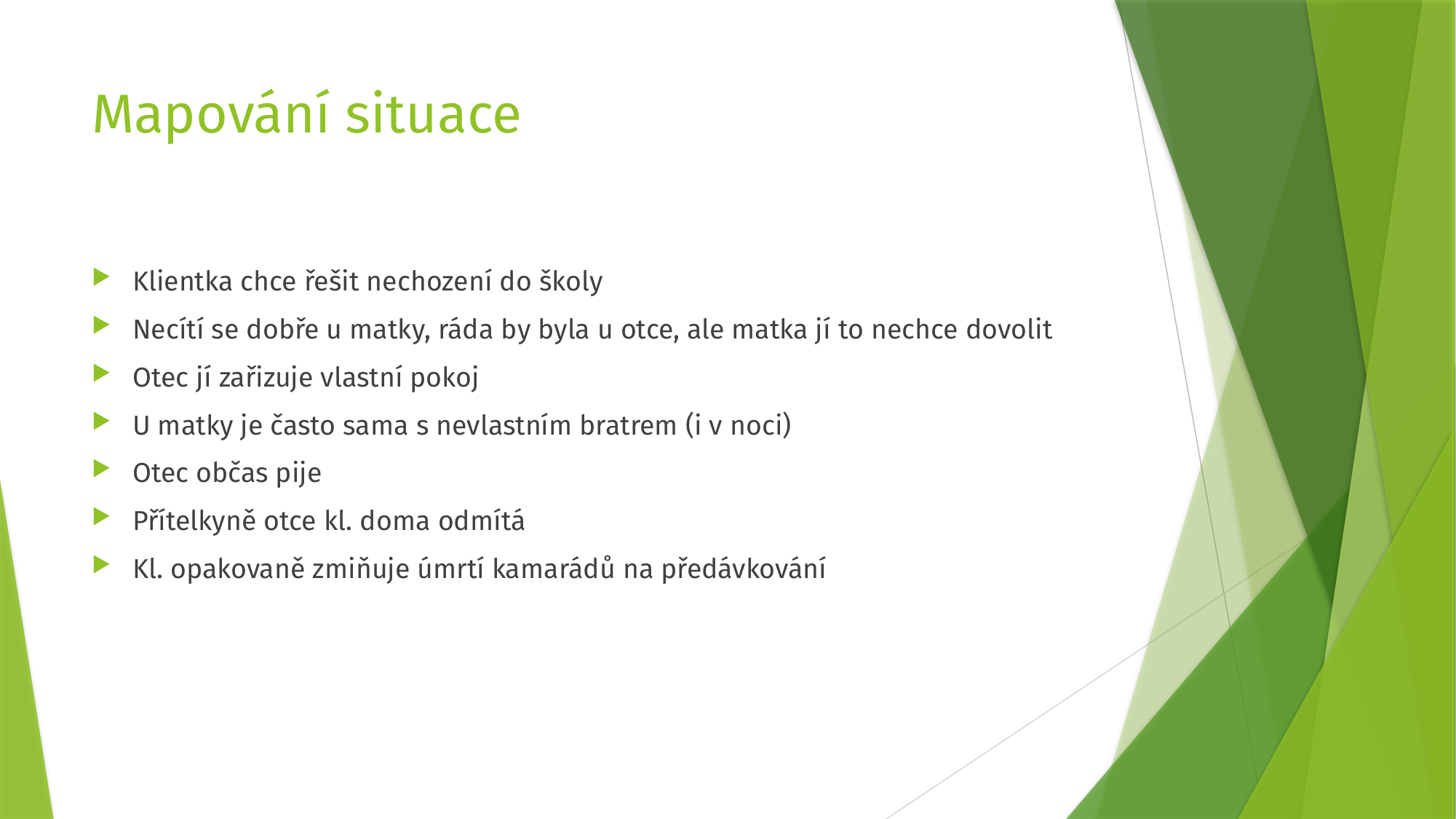

# Mapování situace
Klientka chce řešit nechození do školy
Necítí se dobře u matky, ráda by byla u otce, ale matka jí to nechce dovolit
Otec jí zařizuje vlastní pokoj
U matky je často sama s nevlastním bratrem (i v noci)
Otec občas pije
Přítelkyně otce kl. doma odmítá
Kl. opakovaně zmiňuje úmrtí kamarádů na předávkování